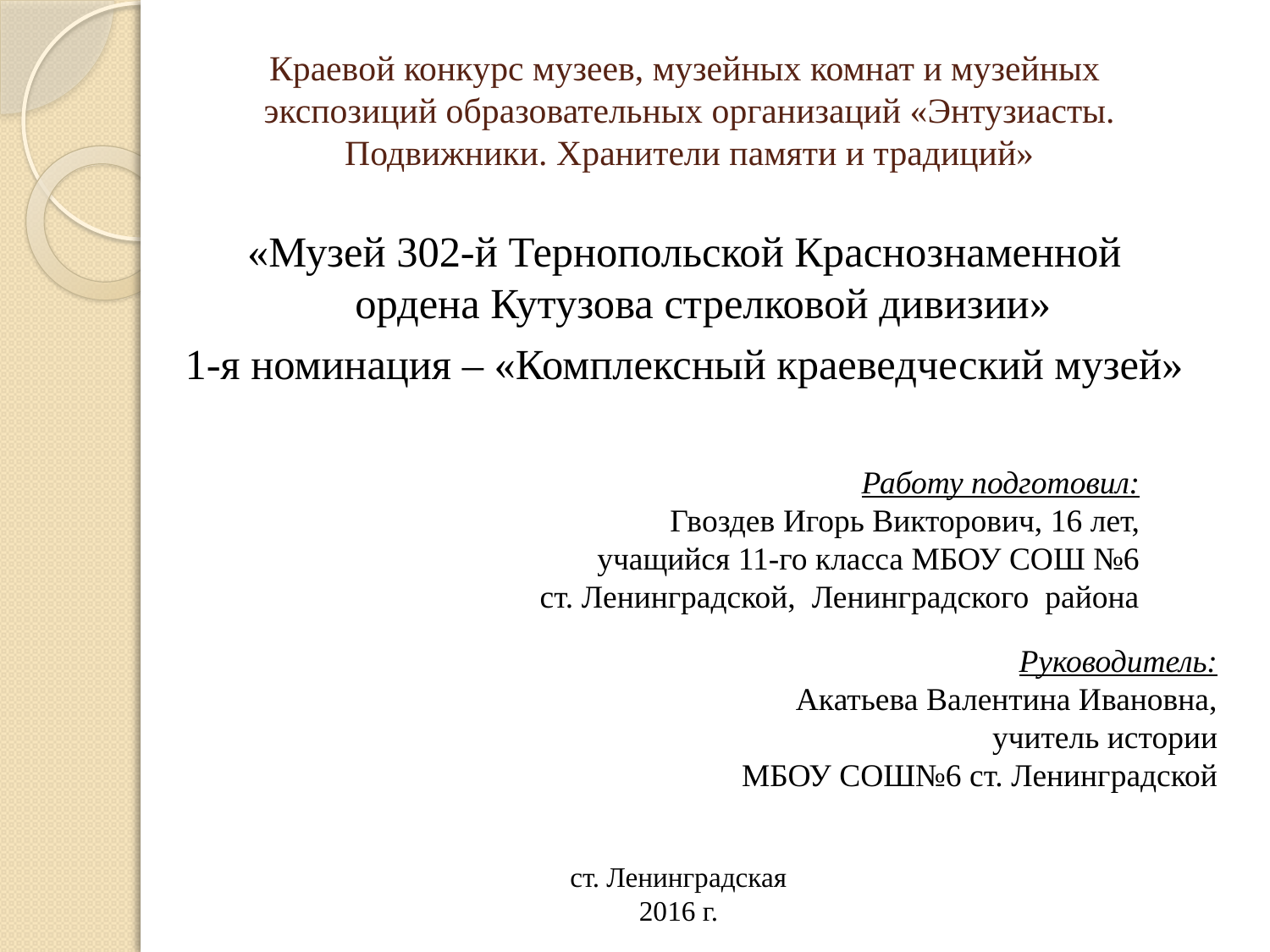

# Краевой конкурс музеев, музейных комнат и музейных  экспозиций образовательных организаций «Энтузиасты. Подвижники. Хранители памяти и традиций»
«Музей 302-й Тернопольской Краснознаменной ордена Кутузова стрелковой дивизии»
1-я номинация – «Комплексный краеведческий музей»
Работу подготовил:
Гвоздев Игорь Викторович, 16 лет,
учащийся 11-го класса МБОУ СОШ №6
ст. Ленинградской,  Ленинградского  района
Руководитель:
Акатьева Валентина Ивановна,
учитель истории
МБОУ СОШ№6 ст. Ленинградской
ст. Ленинградская
2016 г.